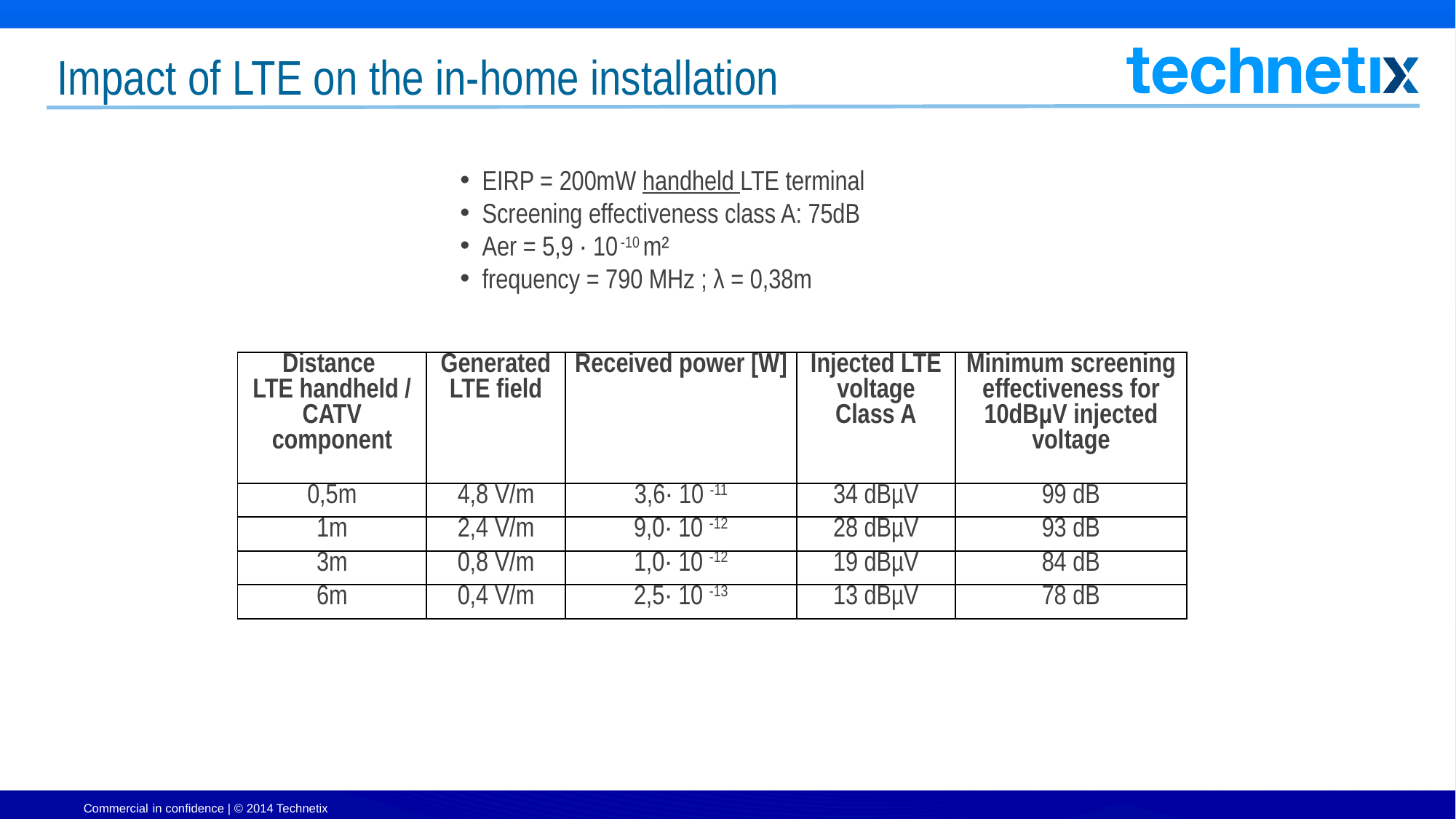

Impact of LTE on the in-home installation

  EIRP = 200mW handheld LTE terminal
  Screening effectiveness class A: 75dB
  Aer = 5,9 · 10 -10 m²
  frequency = 790 MHz ; λ = 0,38m

| Distance LTE handheld / CATV component | Generated LTE field | Received power [W] | Injected LTE voltage Class A | Minimum screening effectiveness for 10dBµV injected voltage |
| --- | --- | --- | --- | --- |
| 0,5m | 4,8 V/m | 3,6· 10 -11 | 34 dBµV | 99 dB |
| 1m | 2,4 V/m | 9,0· 10 -12 | 28 dBµV | 93 dB |
| 3m | 0,8 V/m | 1,0· 10 -12 | 19 dBµV | 84 dB |
| 6m | 0,4 V/m | 2,5· 10 -13 | 13 dBµV | 78 dB |